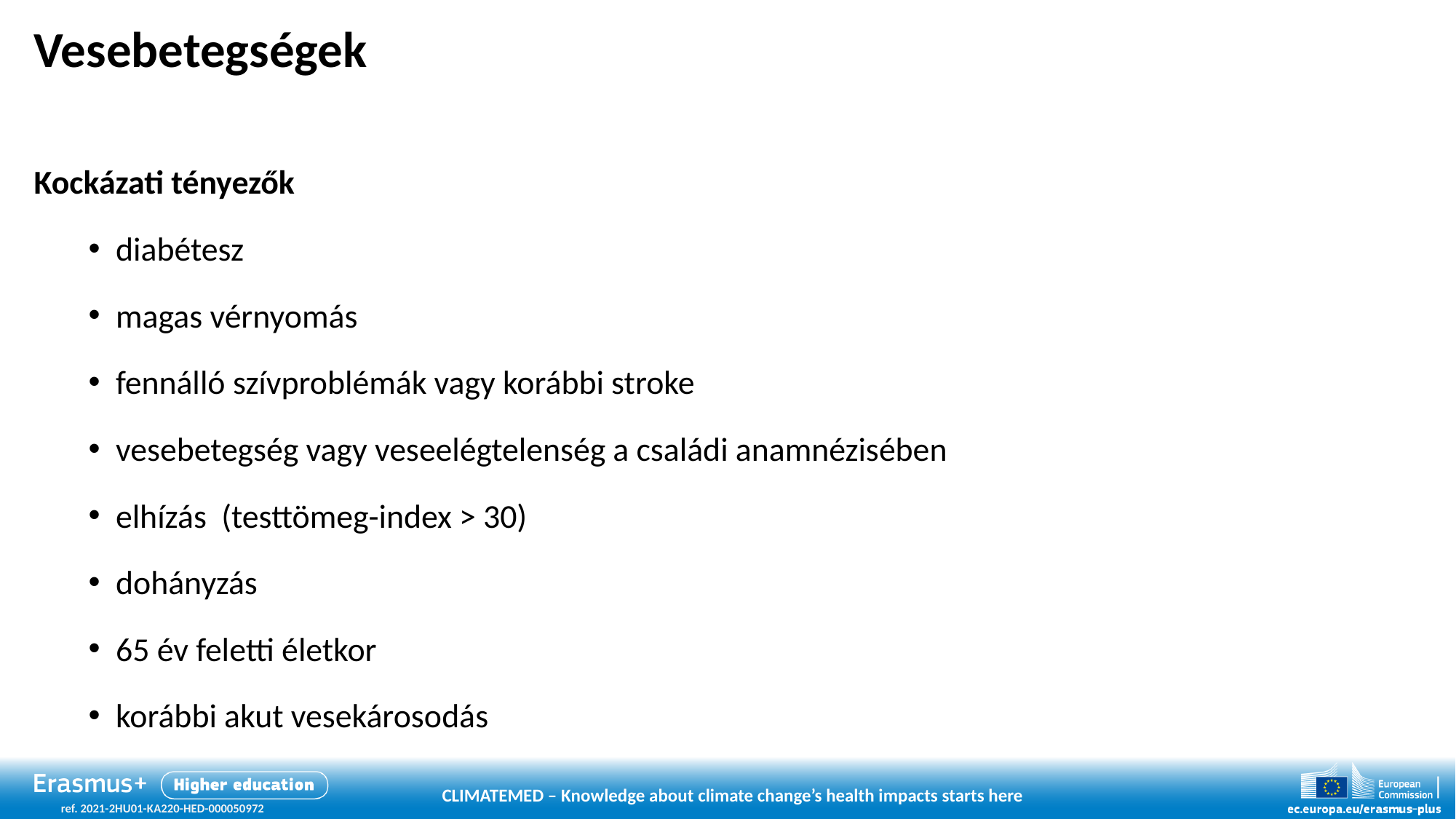

# Vesebetegségek
Kockázati tényezők
diabétesz
magas vérnyomás
fennálló szívproblémák vagy korábbi stroke
vesebetegség vagy veseelégtelenség a családi anamnézisében
elhízás  (testtömeg-index > 30)
dohányzás
65 év feletti életkor
korábbi akut vesekárosodás